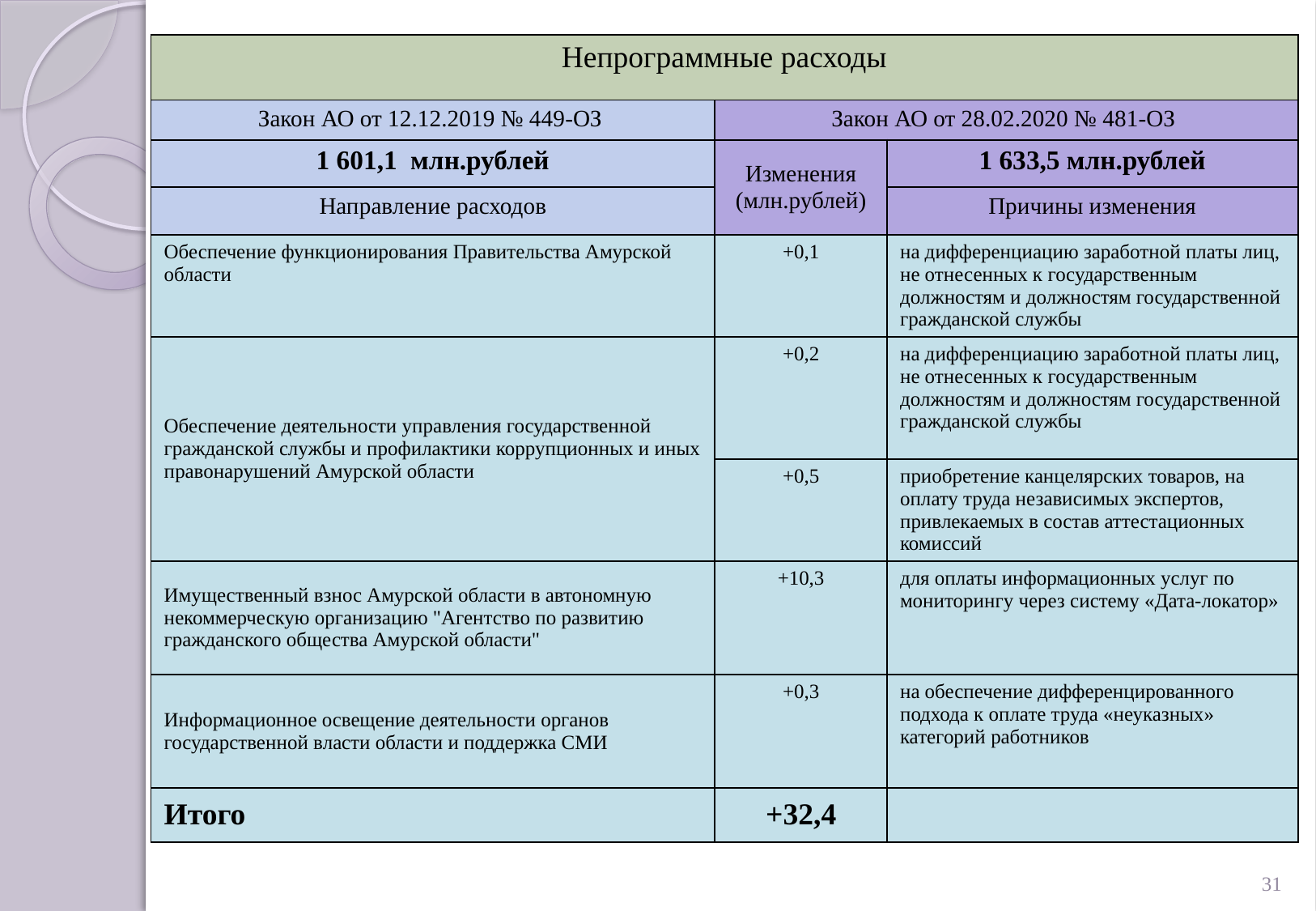

| Непрограммные расходы |  |  |
| --- | --- | --- |
| Закон АО от 12.12.2019 № 449-ОЗ | Закон АО от 28.02.2020 № 481-ОЗ |  |
| 1 601,1 млн.рублей | Изменения (млн.рублей) | 1 633,5 млн.рублей |
| Направление расходов |  | Причины изменения |
| Обеспечение функционирования Правительства Амурской области | +0,1 | на дифференциацию заработной платы лиц, не отнесенных к государственным должностям и должностям государственной гражданской службы |
| Обеспечение деятельности управления государственной гражданской службы и профилактики коррупционных и иных правонарушений Амурской области | +0,2 | на дифференциацию заработной платы лиц, не отнесенных к государственным должностям и должностям государственной гражданской службы |
|  | +0,5 | приобретение канцелярских товаров, на оплату труда независимых экспертов, привлекаемых в состав аттестационных комиссий |
| Имущественный взнос Амурской области в автономную некоммерческую организацию "Агентство по развитию гражданского общества Амурской области" | +10,3 | для оплаты информационных услуг по мониторингу через систему «Дата-локатор» |
| Информационное освещение деятельности органов государственной власти области и поддержка СМИ | +0,3 | на обеспечение дифференцированного подхода к оплате труда «неуказных» категорий работников |
| Итого | +32,4 |  |
31